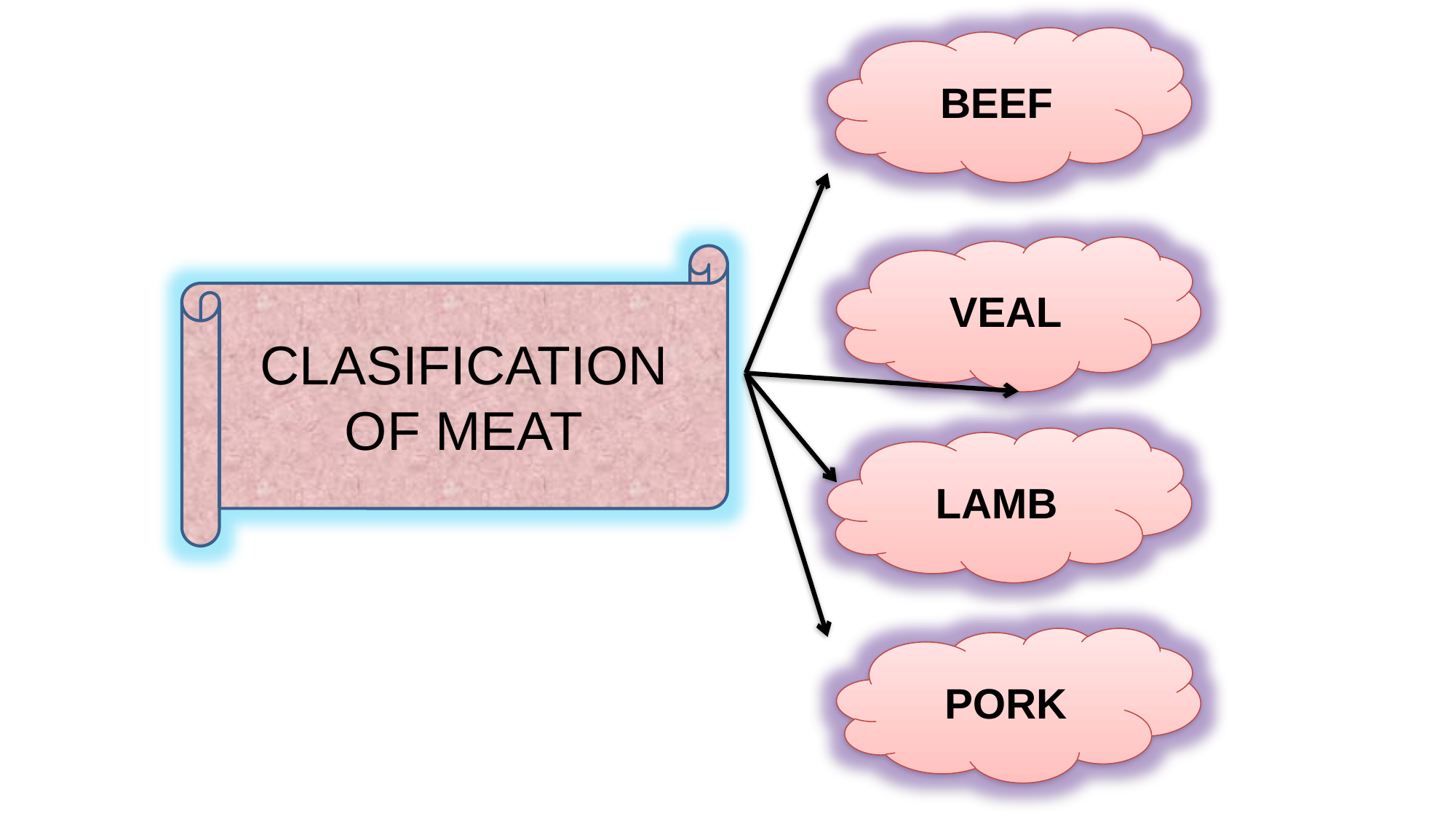

BEEF
VEAL
CLASIFICATION OF MEAT
LAMB
PORK